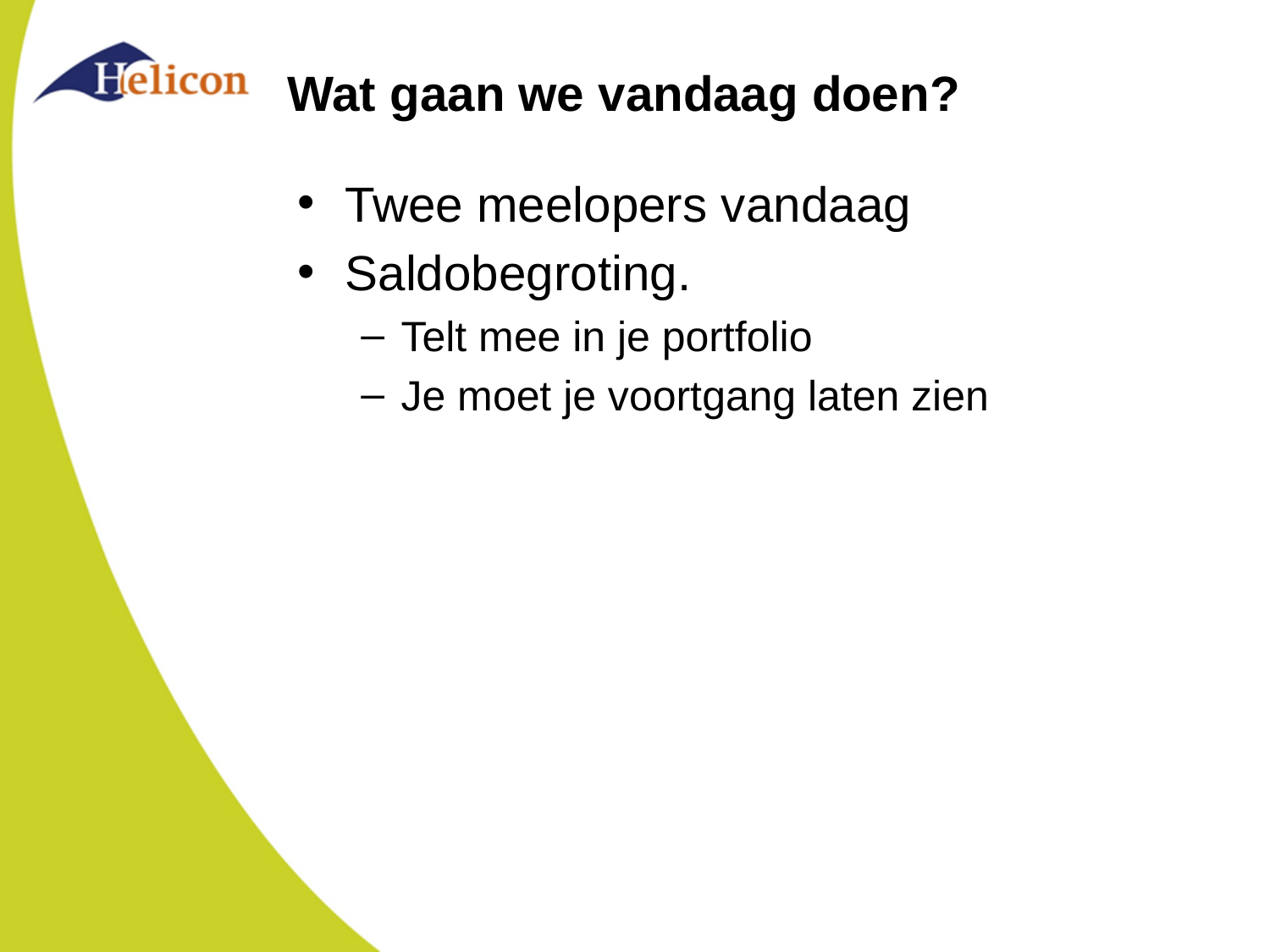

# Wat gaan we vandaag doen?
Twee meelopers vandaag
Saldobegroting.
Telt mee in je portfolio
Je moet je voortgang laten zien